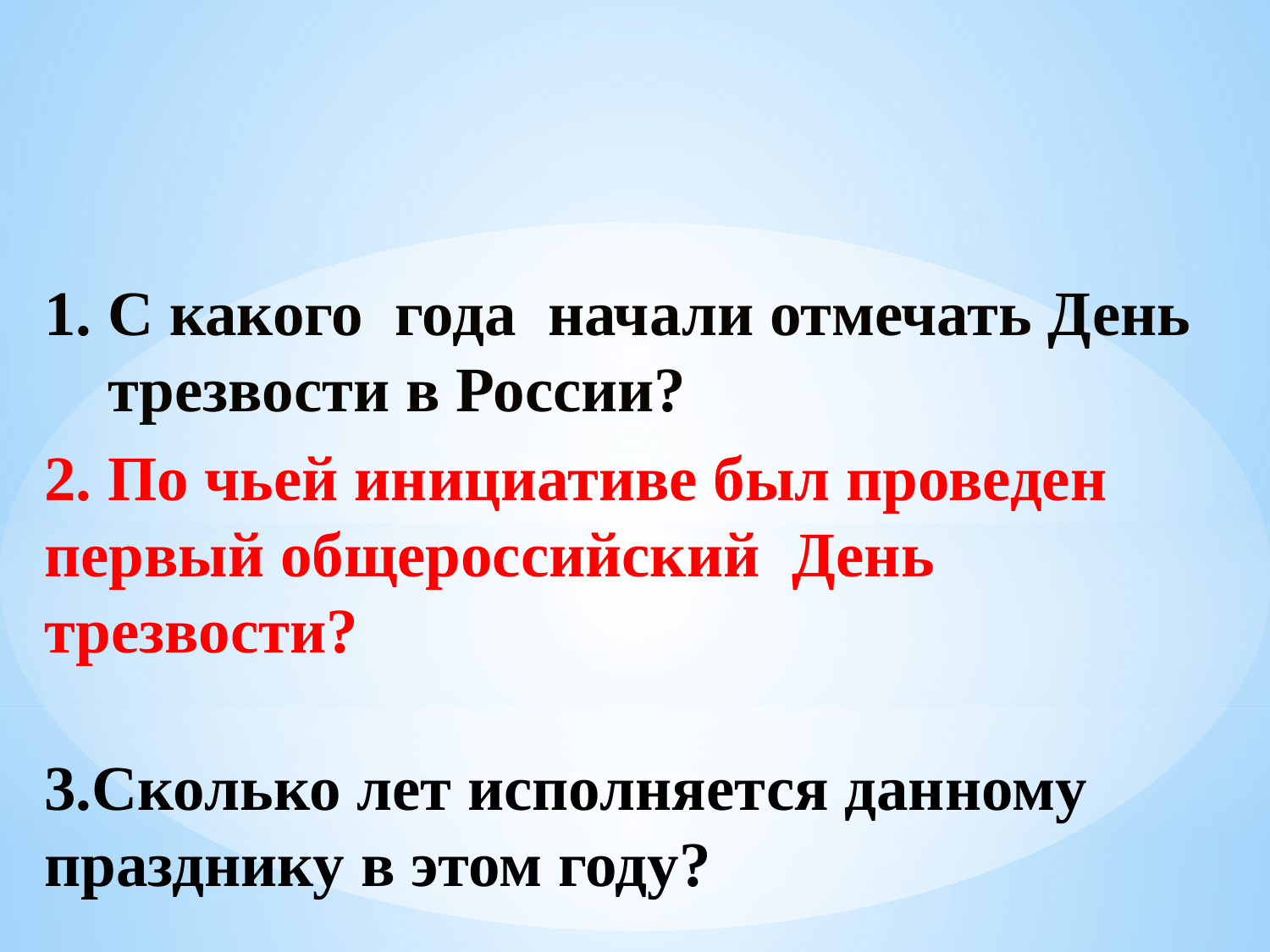

С какого  года  начали отмечать День трезвости в России?
2. По чьей инициативе был проведен первый общероссийский  День трезвости?
#
3.Сколько лет исполняется данному празднику в этом году?